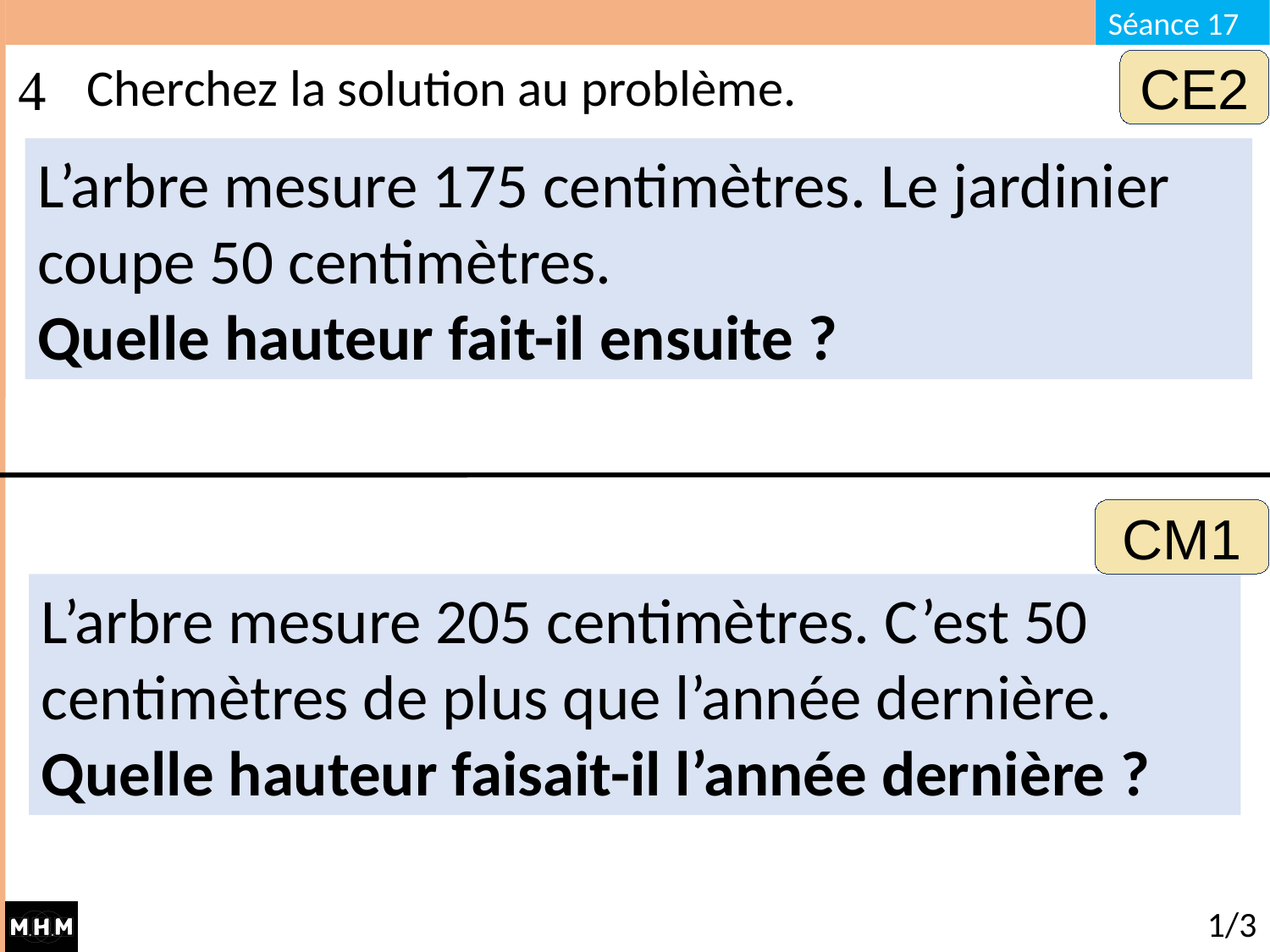

# Cherchez la solution au problème.
CE2
L’arbre mesure 175 centimètres. Le jardinier coupe 50 centimètres.
Quelle hauteur fait-il ensuite ?

CM1
L’arbre mesure 205 centimètres. C’est 50 centimètres de plus que l’année dernière.
Quelle hauteur faisait-il l’année dernière ?
1/3